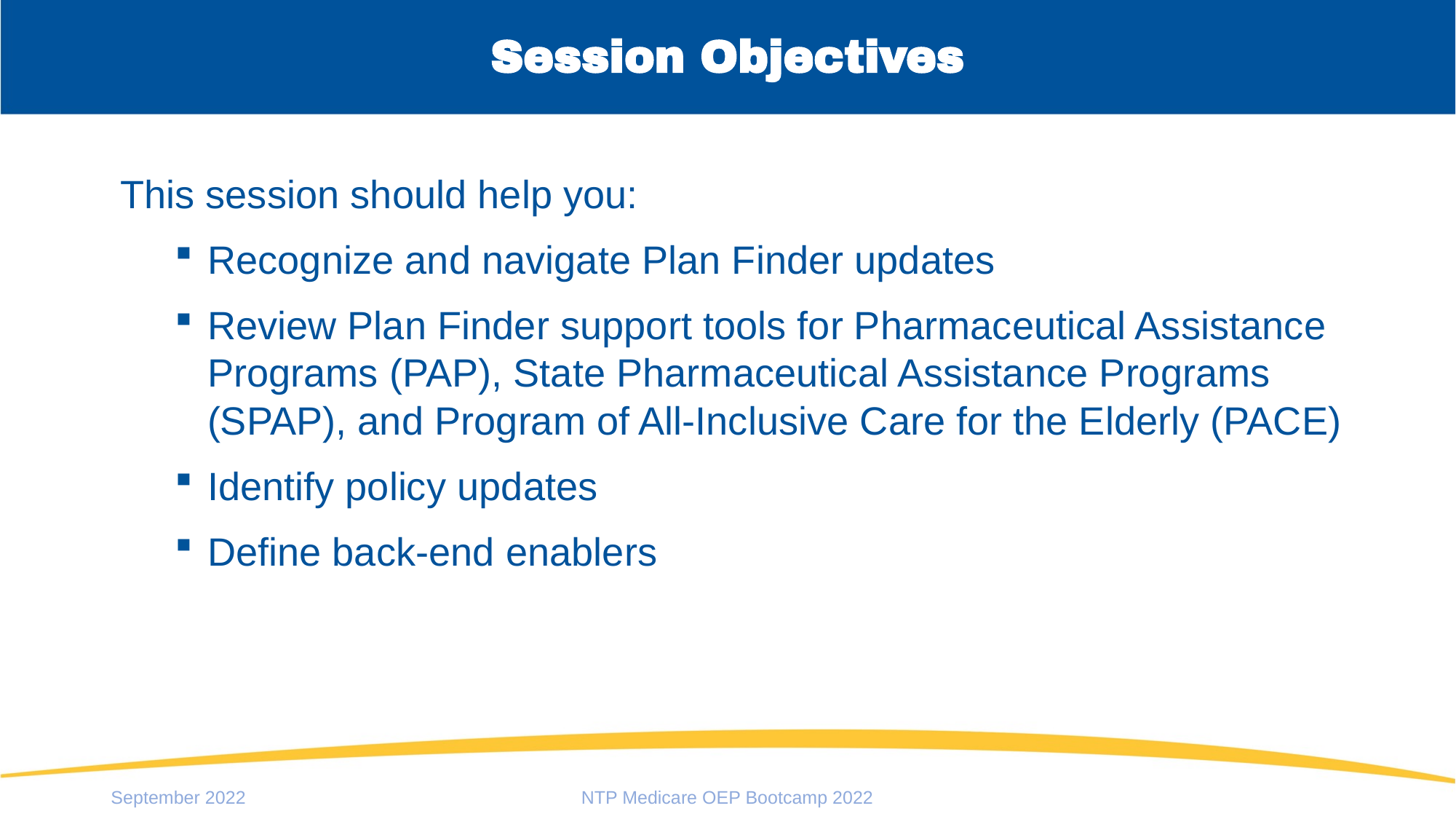

# Session Objectives
This session should help you:
Recognize and navigate Plan Finder updates
Review Plan Finder support tools for Pharmaceutical Assistance Programs (PAP), State Pharmaceutical Assistance Programs (SPAP), and Program of All-Inclusive Care for the Elderly (PACE)
Identify policy updates
Define back-end enablers

September 2022
NTP Medicare OEP Bootcamp 2022